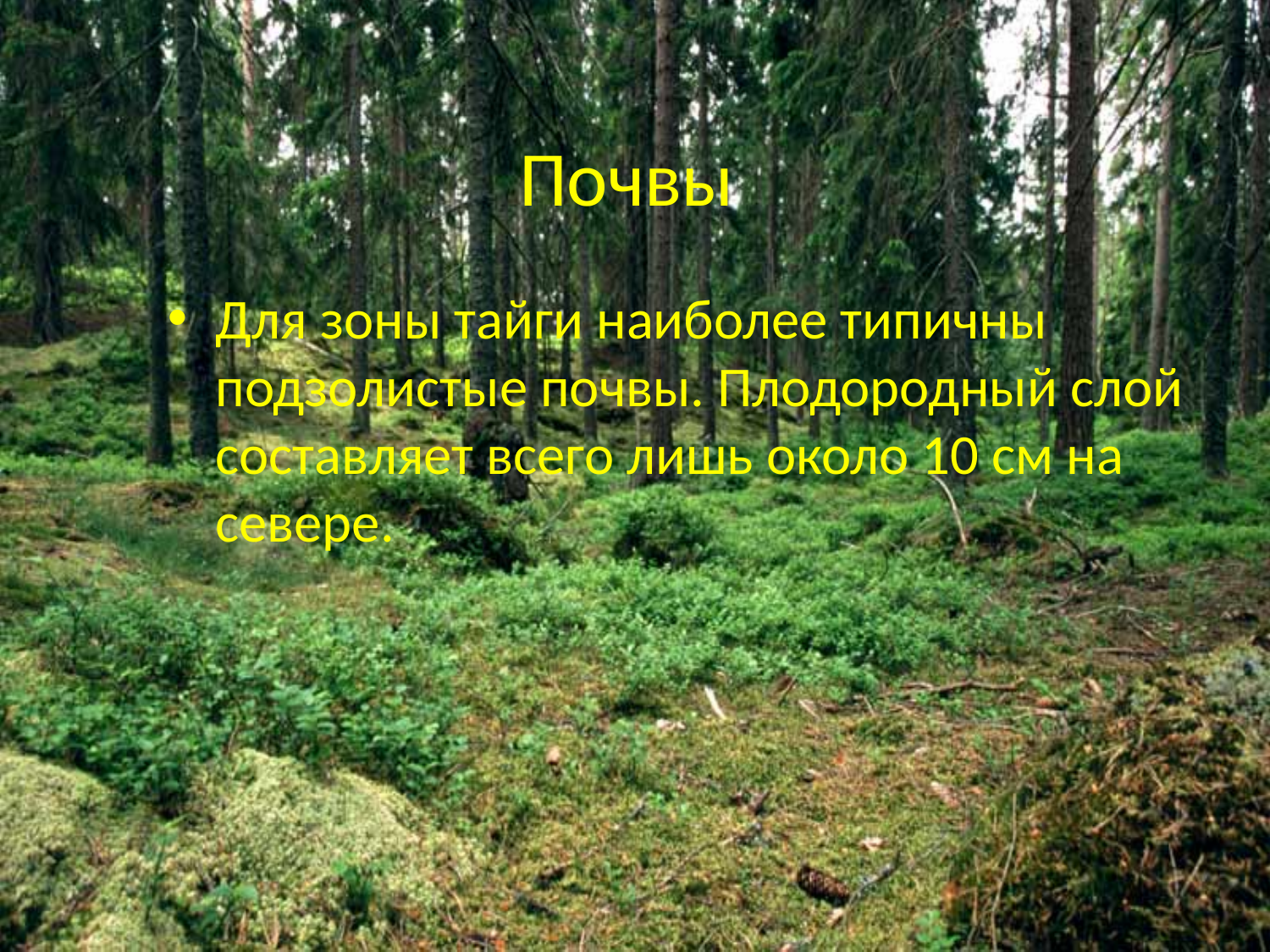

# Почвы
Для зоны тайги наиболее типичны подзолистые почвы. Плодородный слой составляет всего лишь около 10 см на севере.